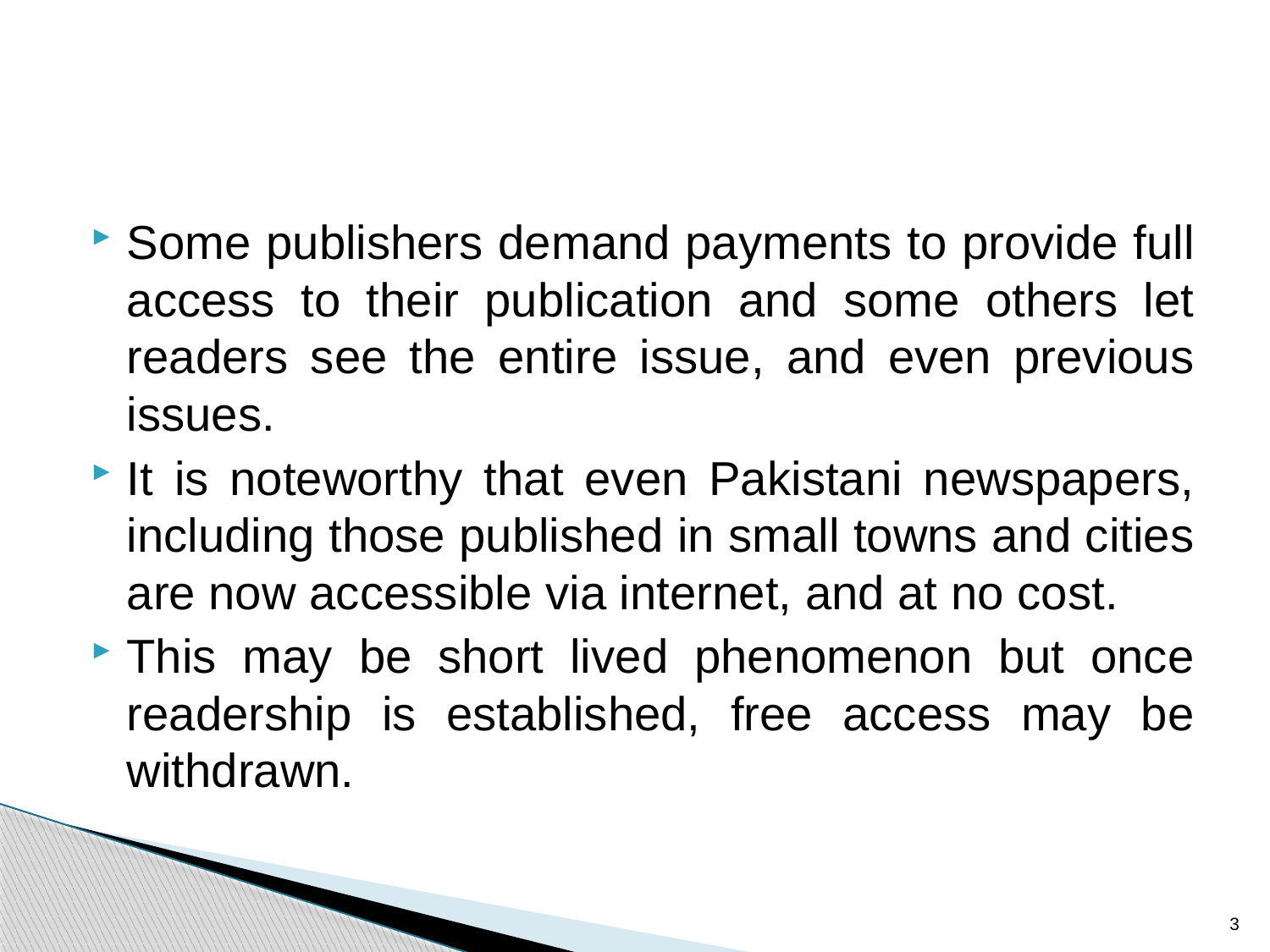

#
Some publishers demand payments to provide full access to their publication and some others let readers see the entire issue, and even previous issues.
It is noteworthy that even Pakistani newspapers, including those published in small towns and cities are now accessible via internet, and at no cost.
This may be short lived phenomenon but once readership is established, free access may be withdrawn.
3